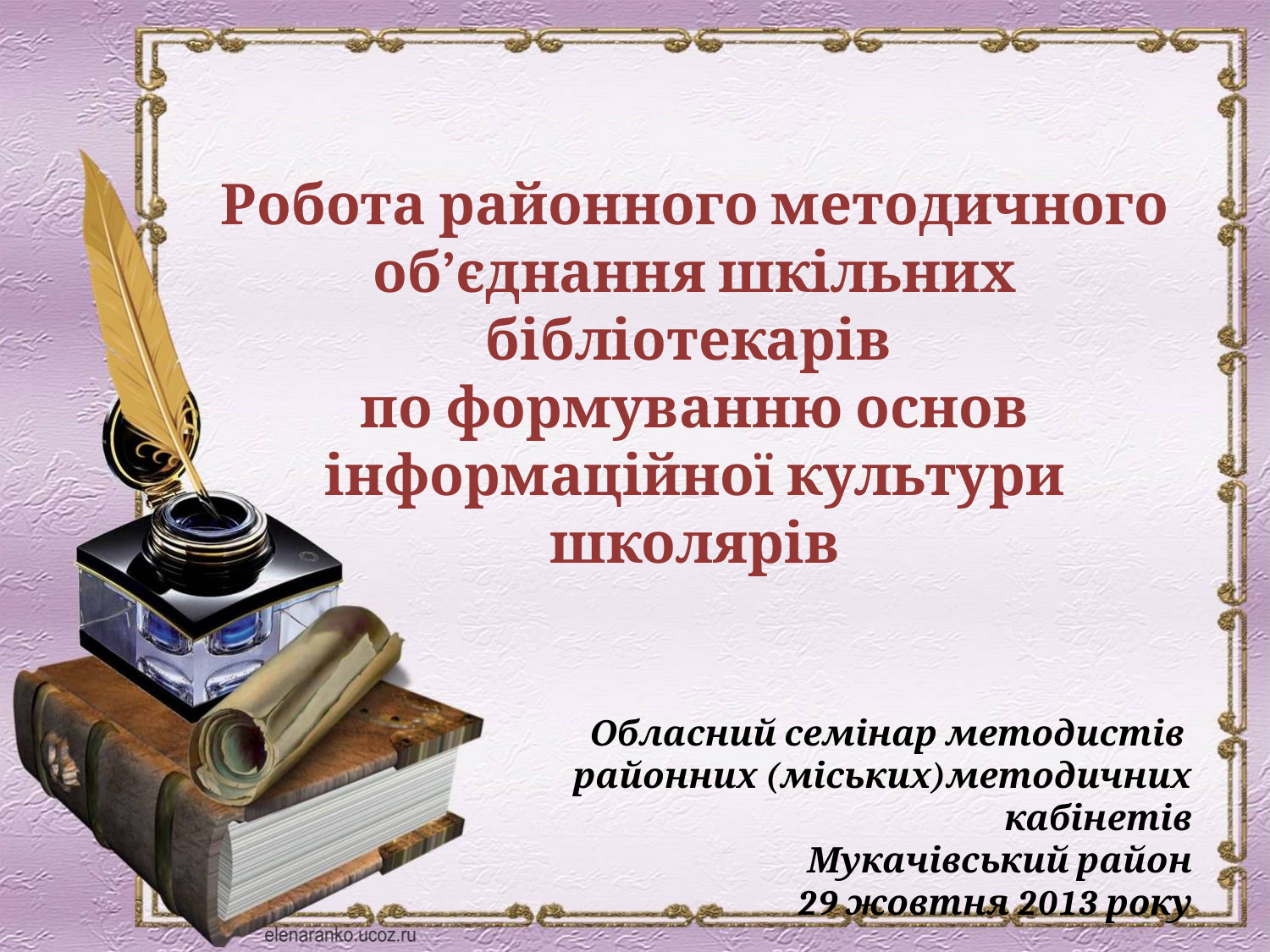

Робота районного методичного об’єднання шкільних бібліотекарів
по формуванню основ інформаційної культури школярів
Обласний семінар методистів
районних (міських)методичних кабінетів
Мукачівський район
29 жовтня 2013 року